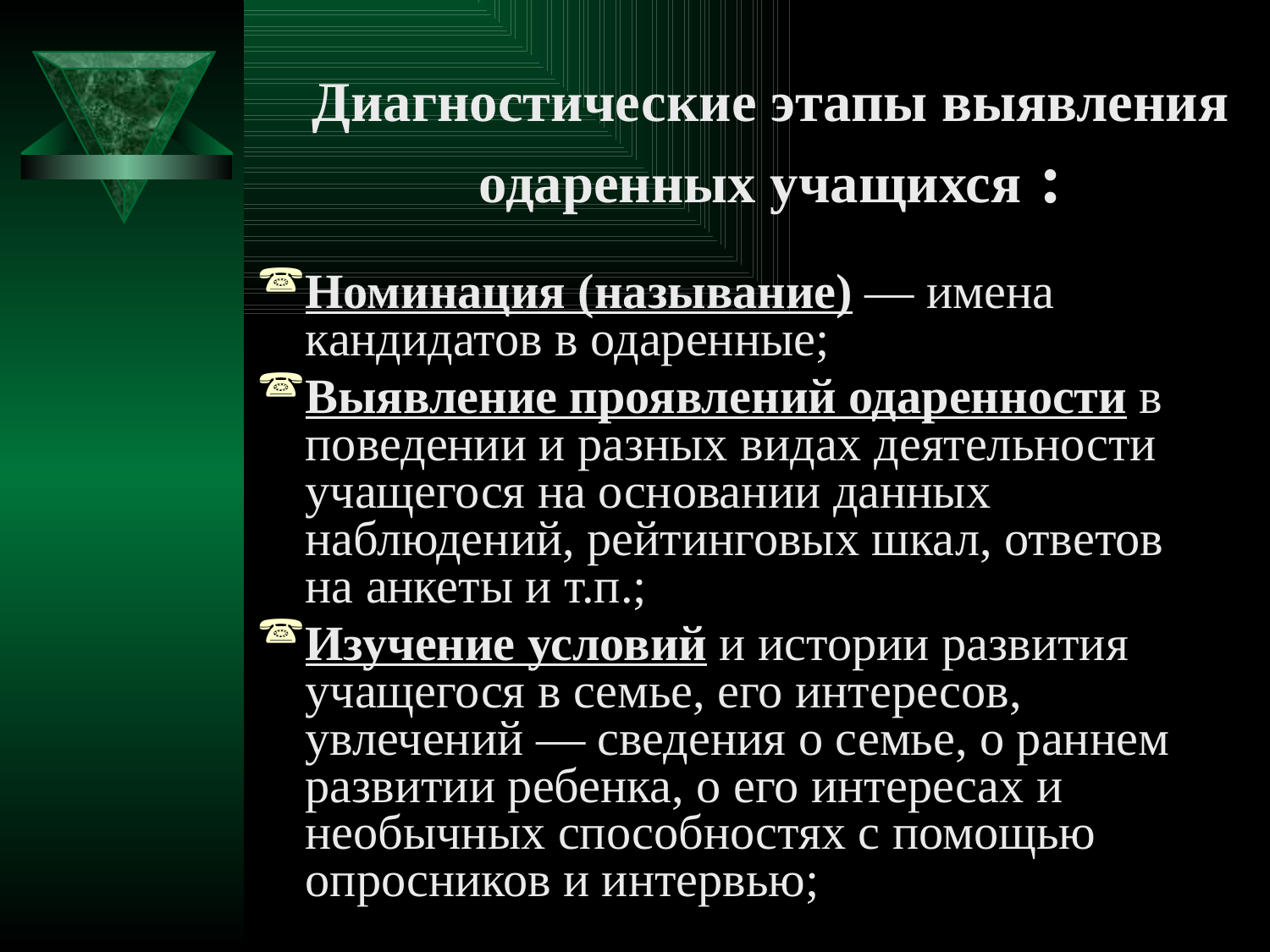

# Диагностические этапы выявления одаренных учащихся :
Номинация (называние) — имена кандидатов в одаренные;
Выявление проявлений одаренности в поведении и разных видах деятельности учащегося на основании данных наблюдений, рейтинговых шкал, ответов на анкеты и т.п.;
Изучение условий и истории развития учащегося в семье, его интересов, увлечений — сведения о семье, о раннем развитии ребенка, о его интересах и необычных способностях с помощью опросников и интервью;